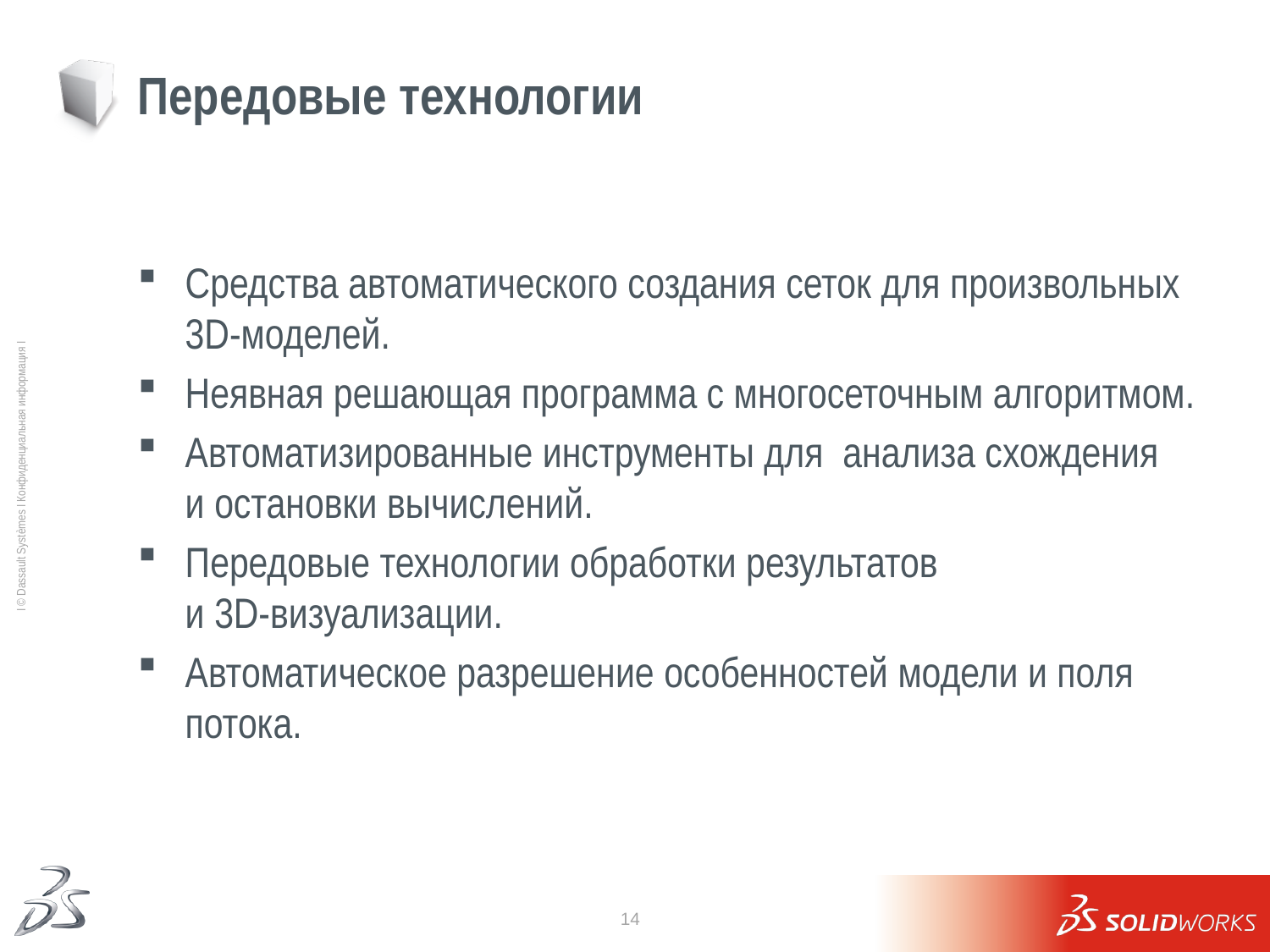

# Передовые технологии
Средства автоматического создания сеток для произвольных 3D-моделей.
Неявная решающая программа с многосеточным алгоритмом.
Автоматизированные инструменты для  анализа схождения
и остановки вычислений.
Передовые технологии обработки результатов
и 3D-визуализации.
Автоматическое разрешение особенностей модели и поля потока.